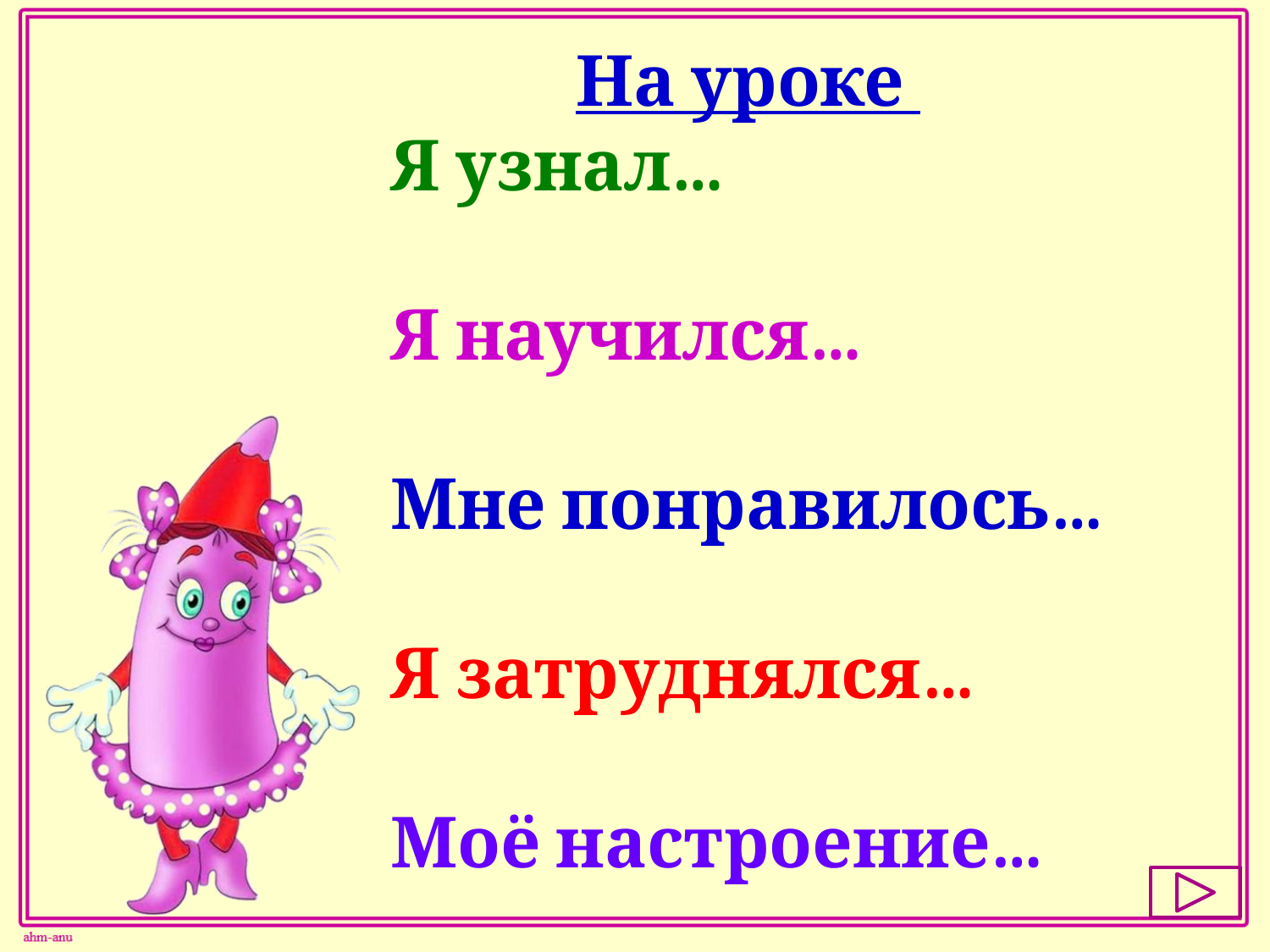

На уроке
Я узнал…

Я научился…

Мне понравилось…

Я затруднялся…

Моё настроение…